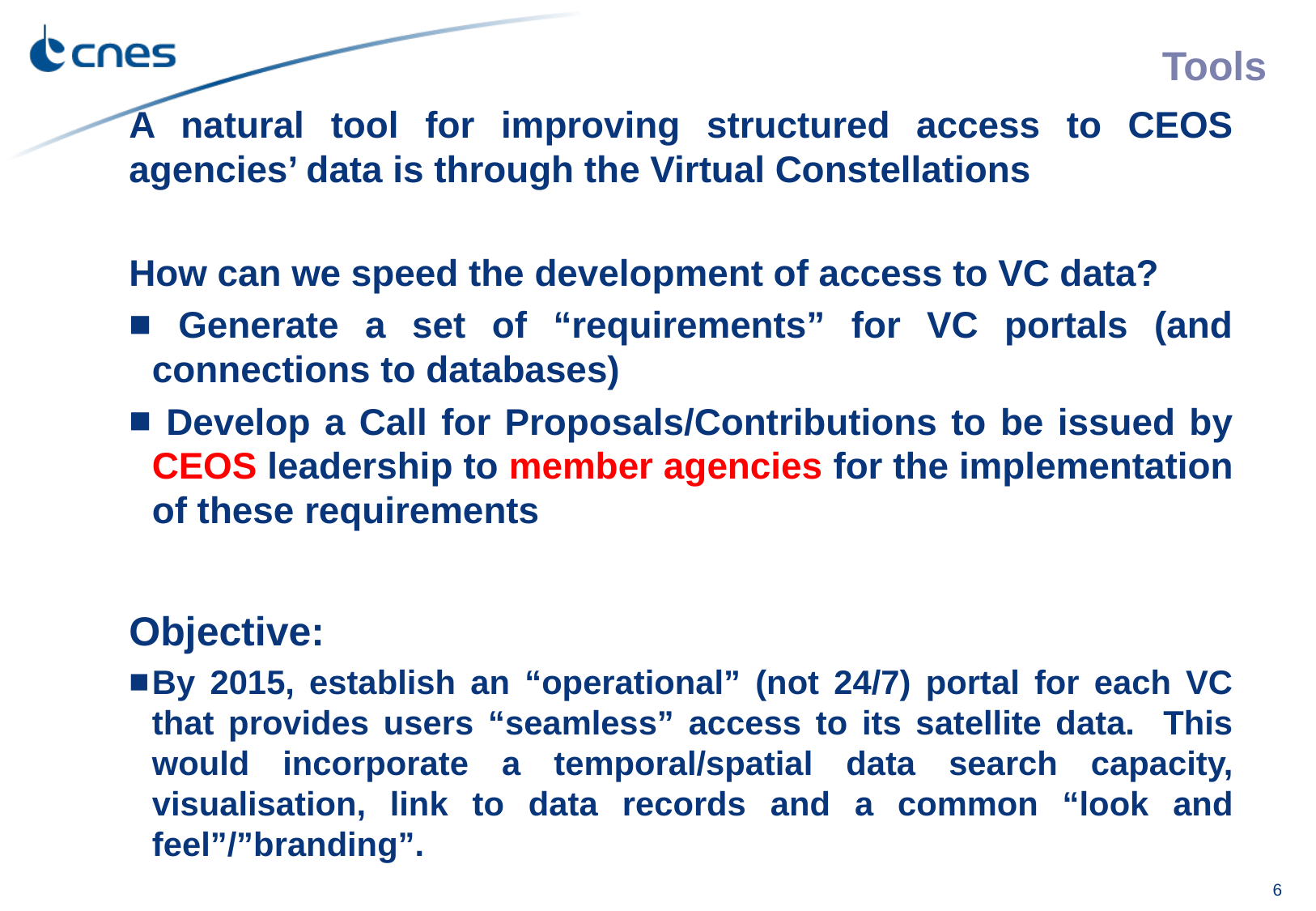

# Tools
A natural tool for improving structured access to CEOS agencies’ data is through the Virtual Constellations

How can we speed the development of access to VC data?
 Generate a set of “requirements” for VC portals (and connections to databases)
 Develop a Call for Proposals/Contributions to be issued by CEOS leadership to member agencies for the implementation of these requirements

Objective:
By 2015, establish an “operational” (not 24/7) portal for each VC that provides users “seamless” access to its satellite data.  This would incorporate a temporal/spatial data search capacity, visualisation, link to data records and a common “look and feel”/”branding”.

6